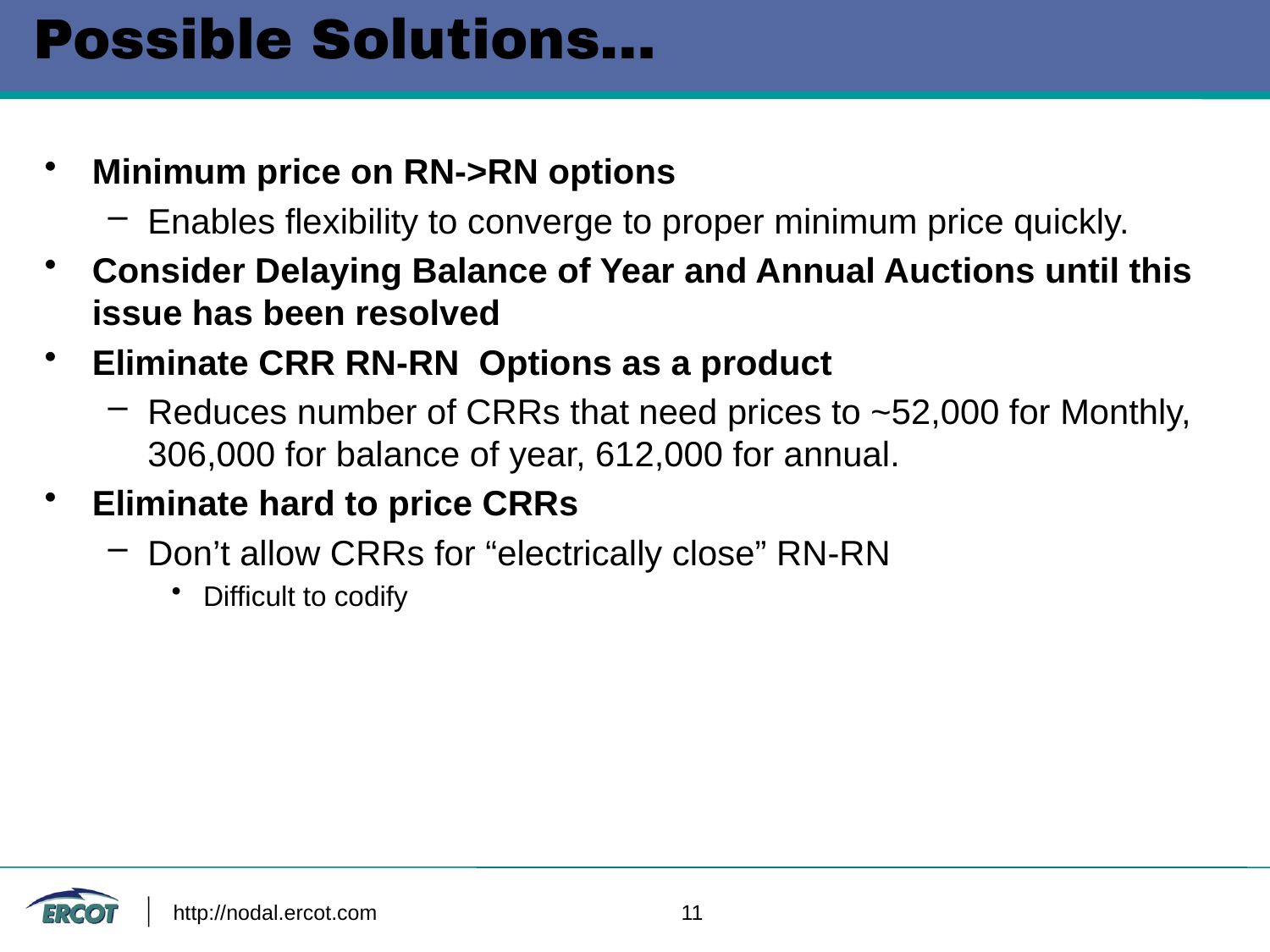

# Possible Solutions…
Minimum price on RN->RN options
Enables flexibility to converge to proper minimum price quickly.
Consider Delaying Balance of Year and Annual Auctions until this issue has been resolved
Eliminate CRR RN-RN  Options as a product
Reduces number of CRRs that need prices to ~52,000 for Monthly, 306,000 for balance of year, 612,000 for annual.
Eliminate hard to price CRRs
Don’t allow CRRs for “electrically close” RN-RN
Difficult to codify
http://nodal.ercot.com 			11